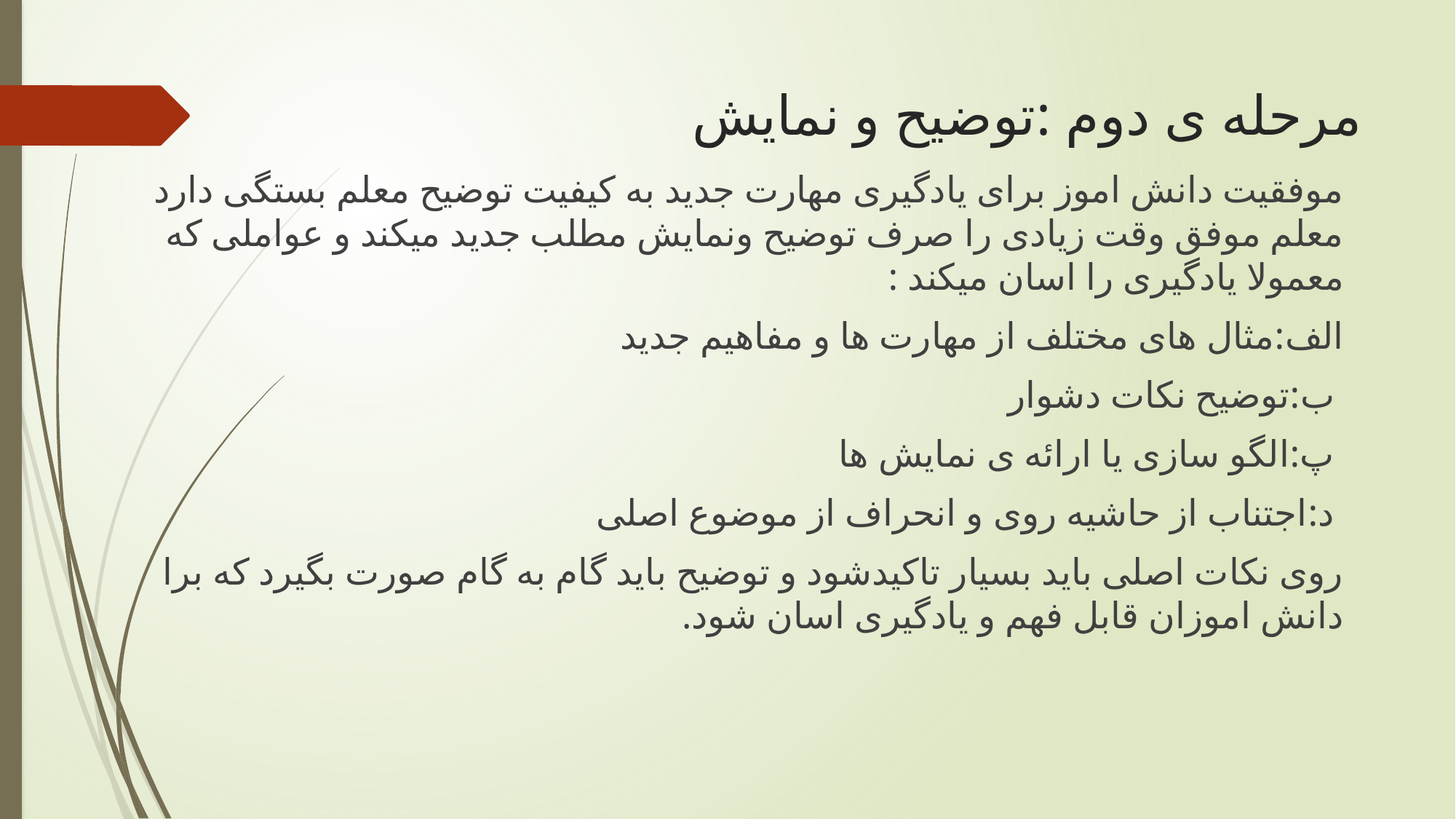

# مرحله ی دوم :توضیح و نمایش
موفقیت دانش اموز برای یادگیری مهارت جدید به کیفیت توضیح معلم بستگی دارد معلم موفق وقت زیادی را صرف توضیح ونمایش مطلب جدید میکند و عواملی که معمولا یادگیری را اسان میکند :
الف:مثال های مختلف از مهارت ها و مفاهیم جدید
 ب:توضیح نکات دشوار
 پ:الگو سازی یا ارائه ی نمایش ها
 د:اجتناب از حاشیه روی و انحراف از موضوع اصلی
روی نکات اصلی باید بسیار تاکیدشود و توضیح باید گام به گام صورت بگیرد که برا دانش اموزان قابل فهم و یادگیری اسان شود.